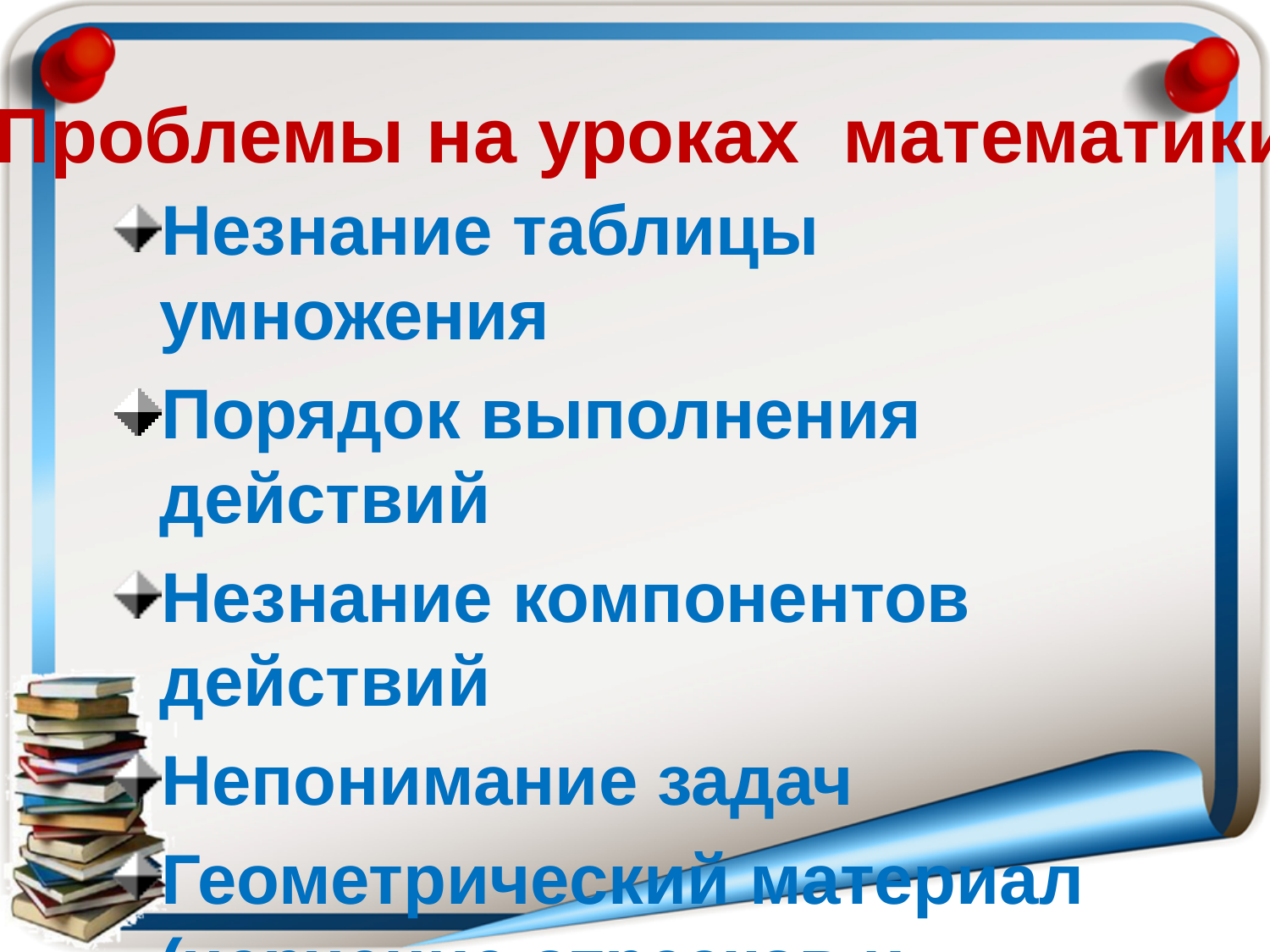

Проблемы на уроках  математики
Незнание таблицы умножения
Порядок выполнения действий
Незнание компонентов действий
Непонимание задач
Геометрический материал (черчение отрезков и основных фигур не по размерам)